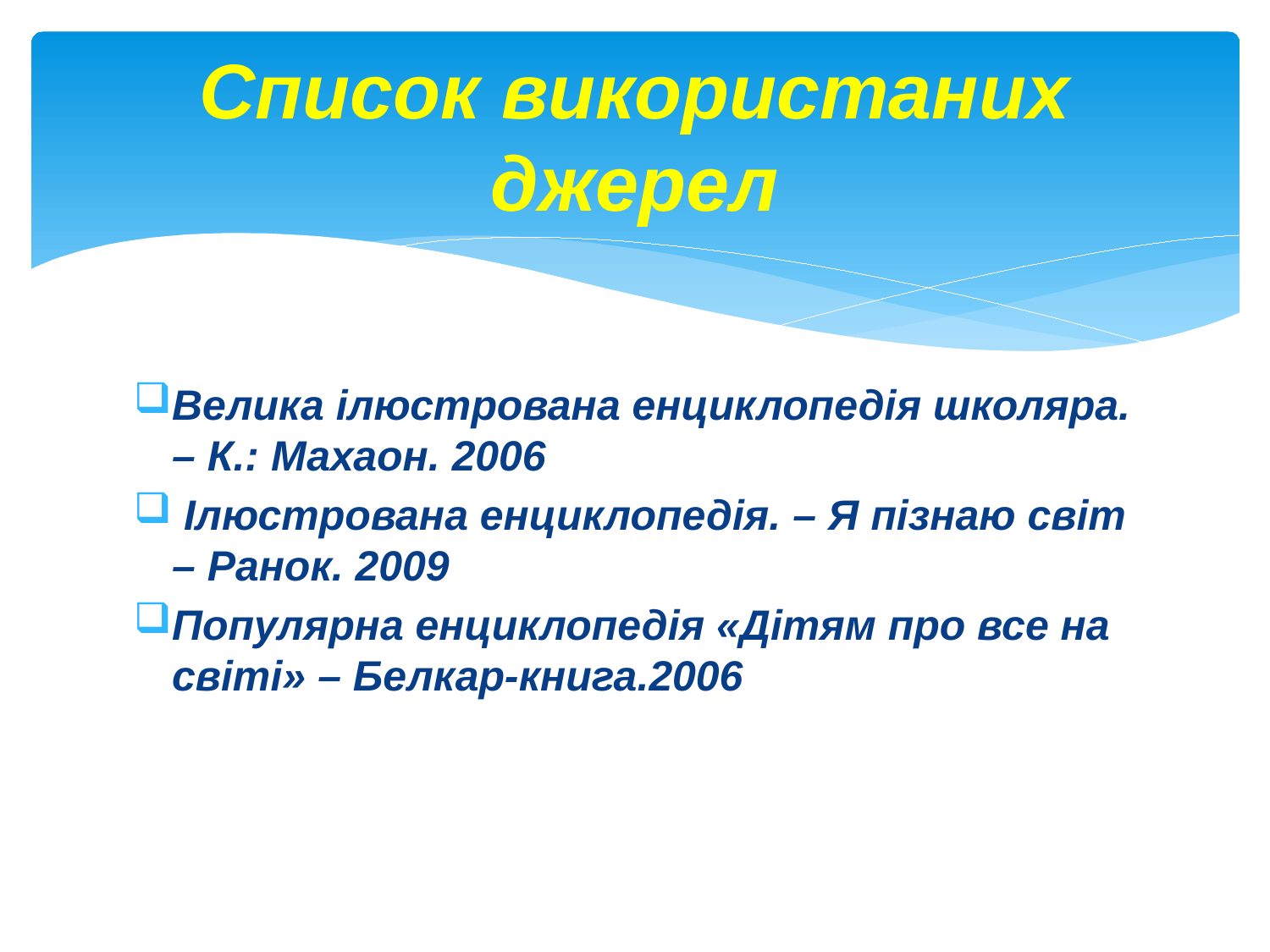

# Список використаних джерел
Велика ілюстрована енциклопедія школяра. – К.: Махаон. 2006
 Ілюстрована енциклопедія. – Я пізнаю світ – Ранок. 2009
Популярна енциклопедія «Дітям про все на світі» – Белкар-книга.2006